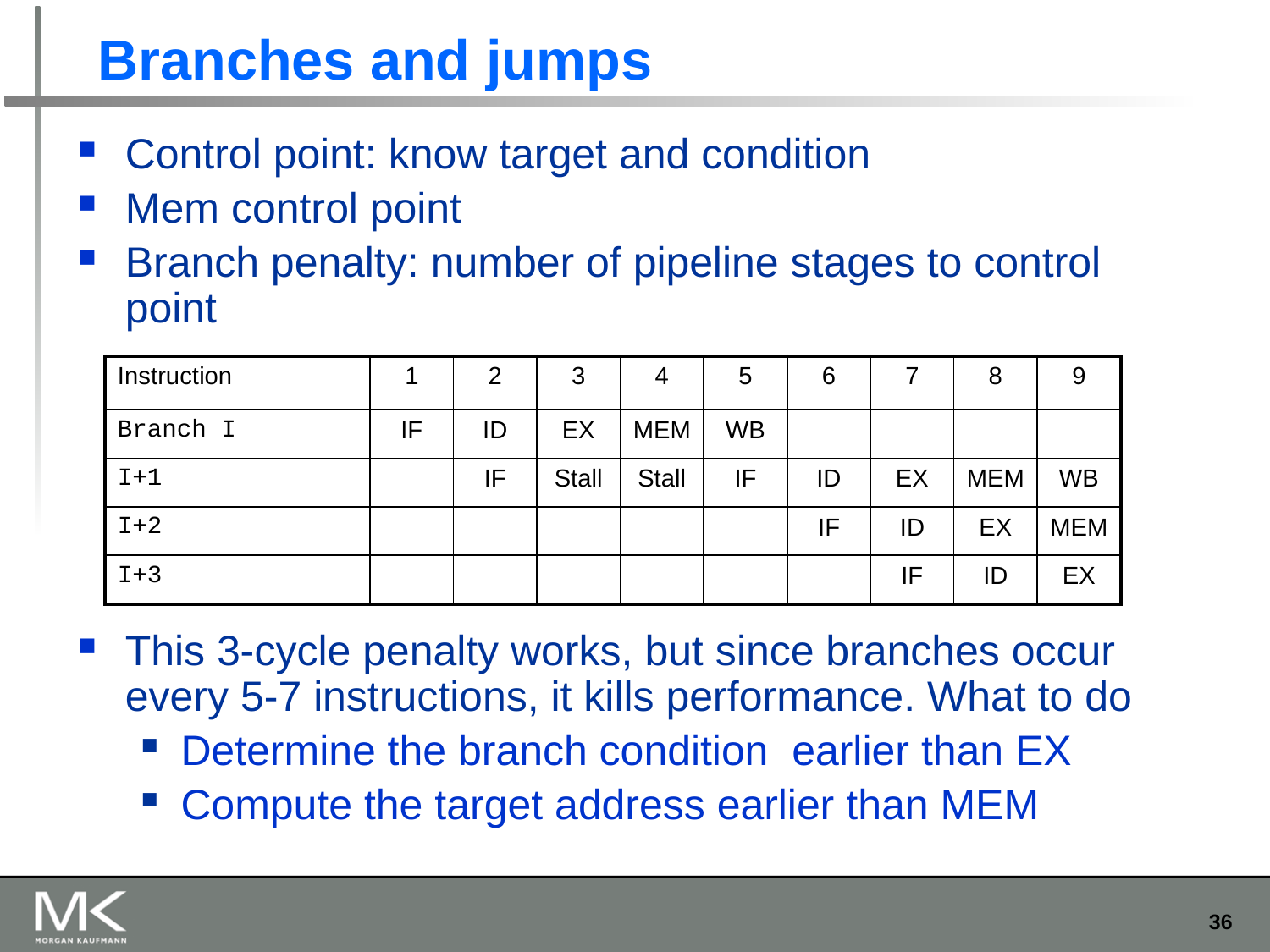

# Branches and jumps
Control point: know target and condition
Mem control point
Branch penalty: number of pipeline stages to control point

This 3-cycle penalty works, but since branches occur every 5-7 instructions, it kills performance. What to do
Determine the branch condition  earlier than EX
Compute the target address earlier than MEM
| Instruction | 1 | 2 | 3 | 4 | 5 | 6 | 7 | 8 | 9 |
| --- | --- | --- | --- | --- | --- | --- | --- | --- | --- |
| Branch I | IF | ID | EX | MEM | WB |  |  |  |  |
| I+1 |  | IF | Stall | Stall | IF | ID | EX | MEM | WB |
| I+2 |  |  |  |  |  | IF | ID | EX | MEM |
| I+3 |  |  |  |  |  |  | IF | ID | EX |